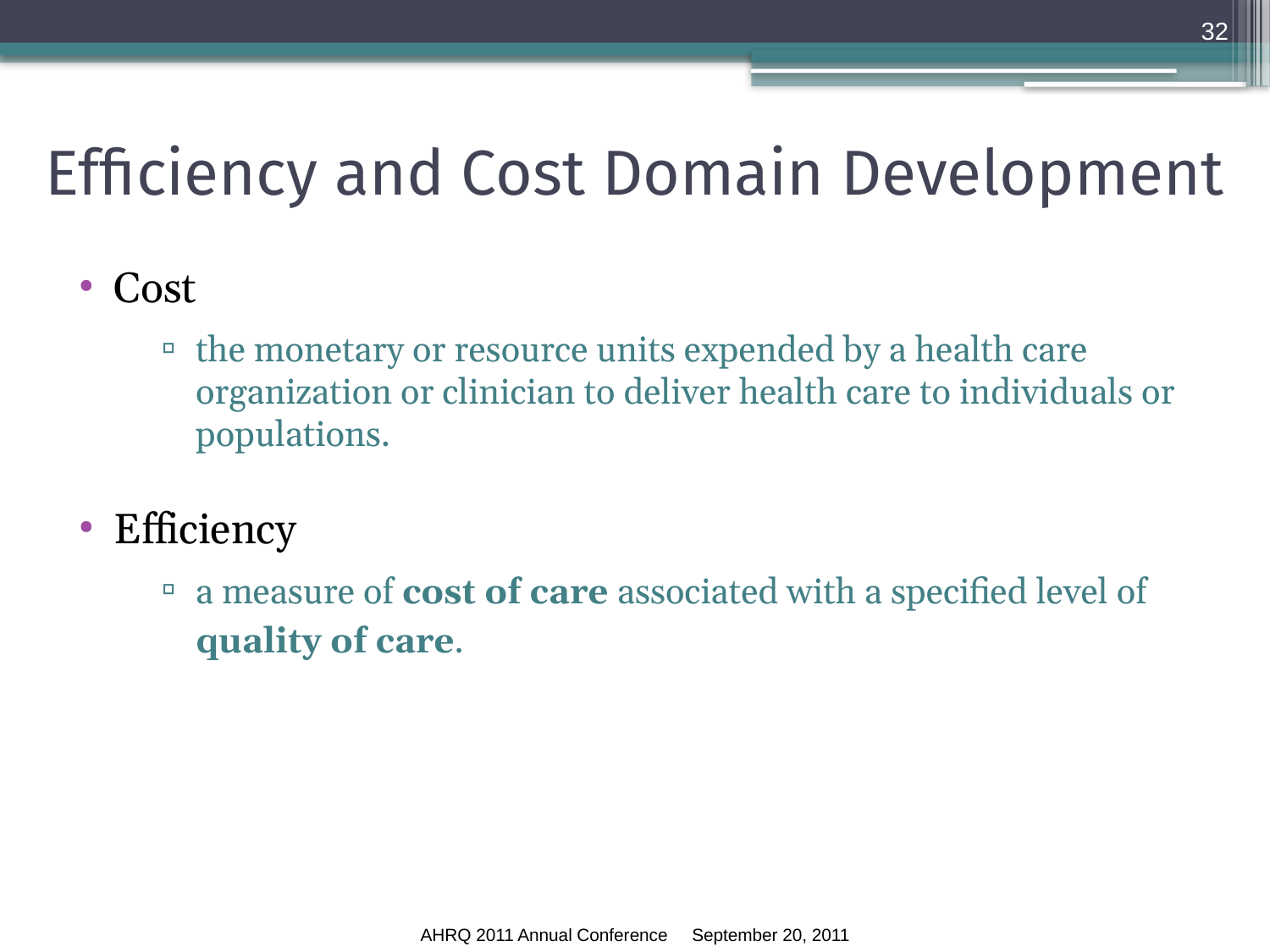

32
# Efficiency and Cost Domain Development
Cost
the monetary or resource units expended by a health care organization or clinician to deliver health care to individuals or populations.
Efficiency
a measure of cost of care associated with a specified level of quality of care.